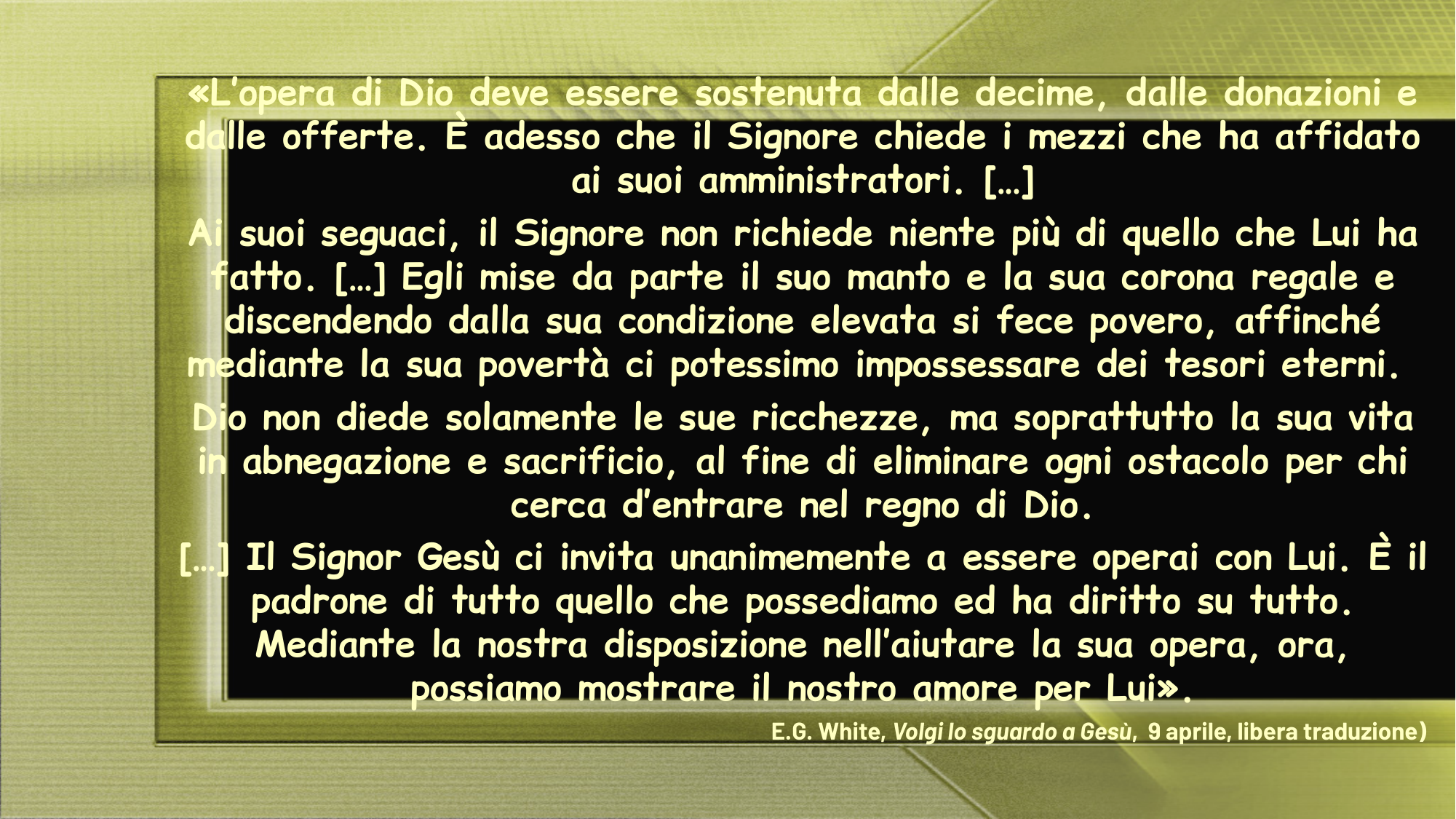

«L’opera di Dio deve essere sostenuta dalle decime, dalle donazioni e dalle offerte. È adesso che il Signore chiede i mezzi che ha affidato ai suoi amministratori. […]
Ai suoi seguaci, il Signore non richiede niente più di quello che Lui ha fatto. […] Egli mise da parte il suo manto e la sua corona regale e discendendo dalla sua condizione elevata si fece povero, affinché mediante la sua povertà ci potessimo impossessare dei tesori eterni.
Dio non diede solamente le sue ricchezze, ma soprattutto la sua vita in abnegazione e sacrificio, al fine di eliminare ogni ostacolo per chi cerca d’entrare nel regno di Dio.
[…] Il Signor Gesù ci invita unanimemente a essere operai con Lui. È il padrone di tutto quello che possediamo ed ha diritto su tutto. Mediante la nostra disposizione nell’aiutare la sua opera, ora, possiamo mostrare il nostro amore per Lui».
E.G. White, Volgi lo sguardo a Gesù,  9 aprile, libera traduzione)